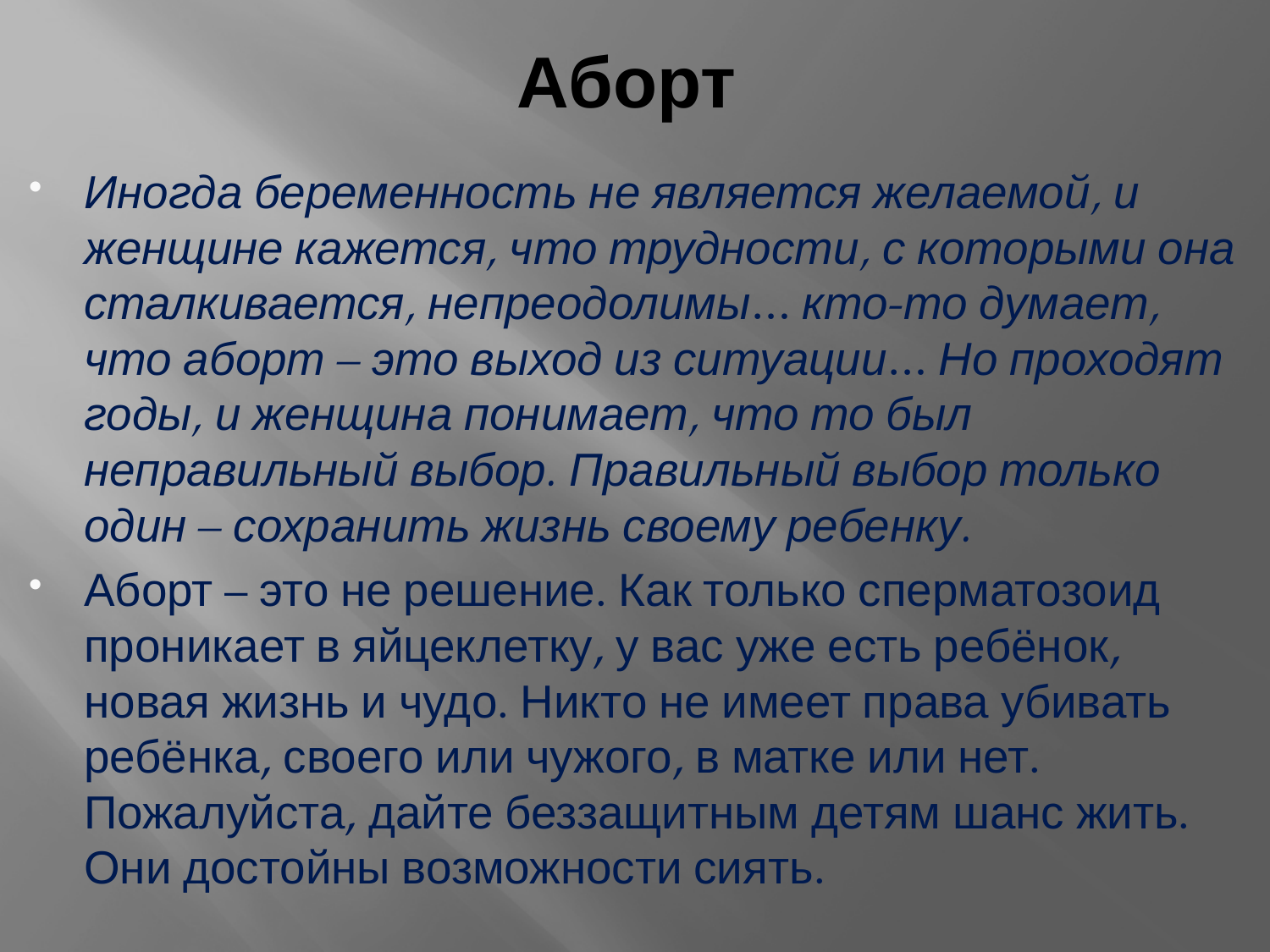

# Аборт
Иногда беременность не является желаемой, и женщине кажется, что трудности, с которыми она сталкивается, непреодолимы… кто-то думает, что аборт – это выход из ситуации… Но проходят годы, и женщина понимает, что то был неправильный выбор. Правильный выбор только один – сохранить жизнь своему ребенку.
Аборт – это не решение. Как только сперматозоид проникает в яйцеклетку, у вас уже есть ребёнок, новая жизнь и чудо. Никто не имеет права убивать ребёнка, своего или чужого, в матке или нет. Пожалуйста, дайте беззащитным детям шанс жить. Они достойны возможности сиять.